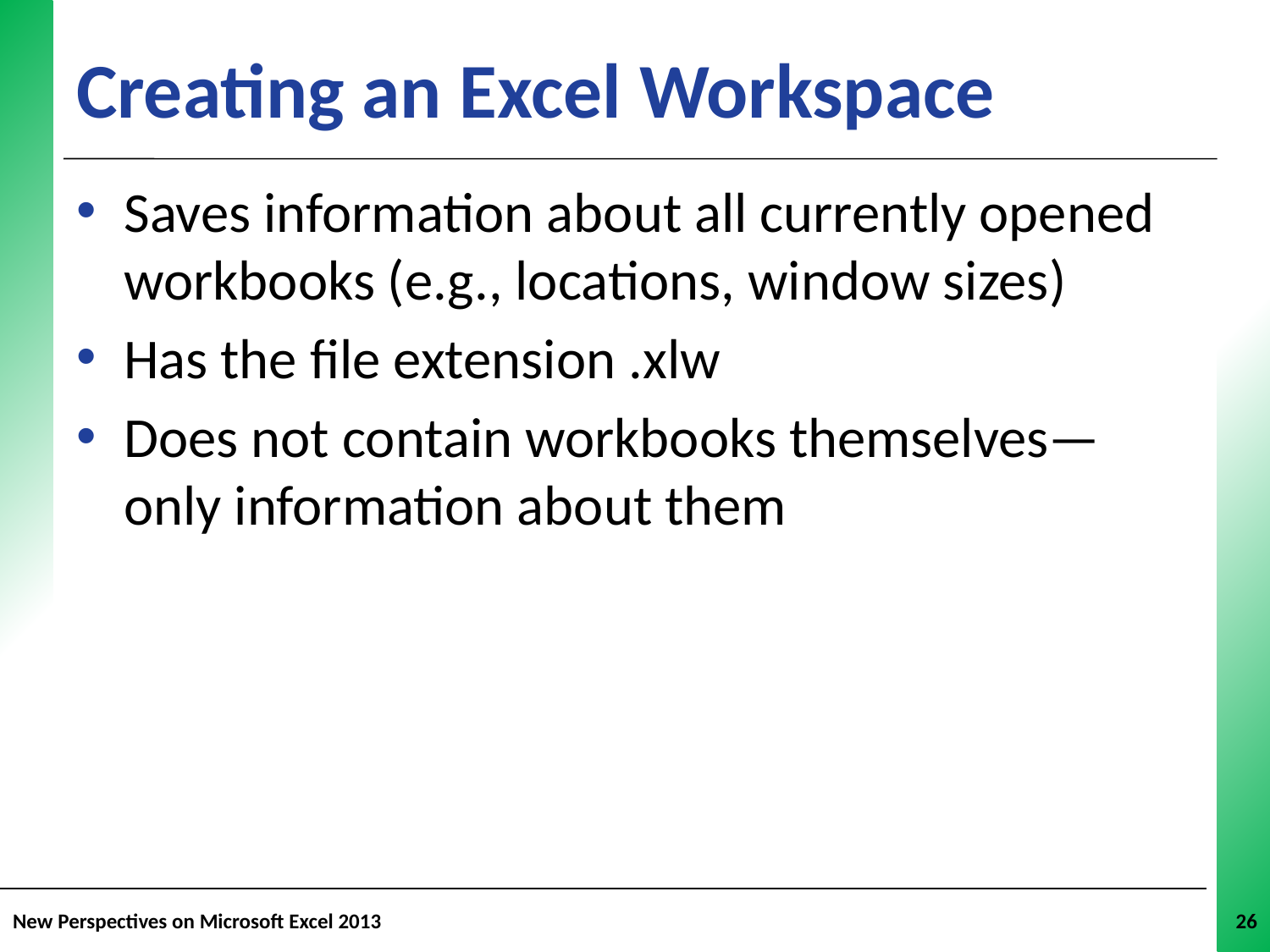

# Creating an Excel Workspace
Saves information about all currently opened workbooks (e.g., locations, window sizes)
Has the file extension .xlw
Does not contain workbooks themselves—only information about them
New Perspectives on Microsoft Excel 2013
26